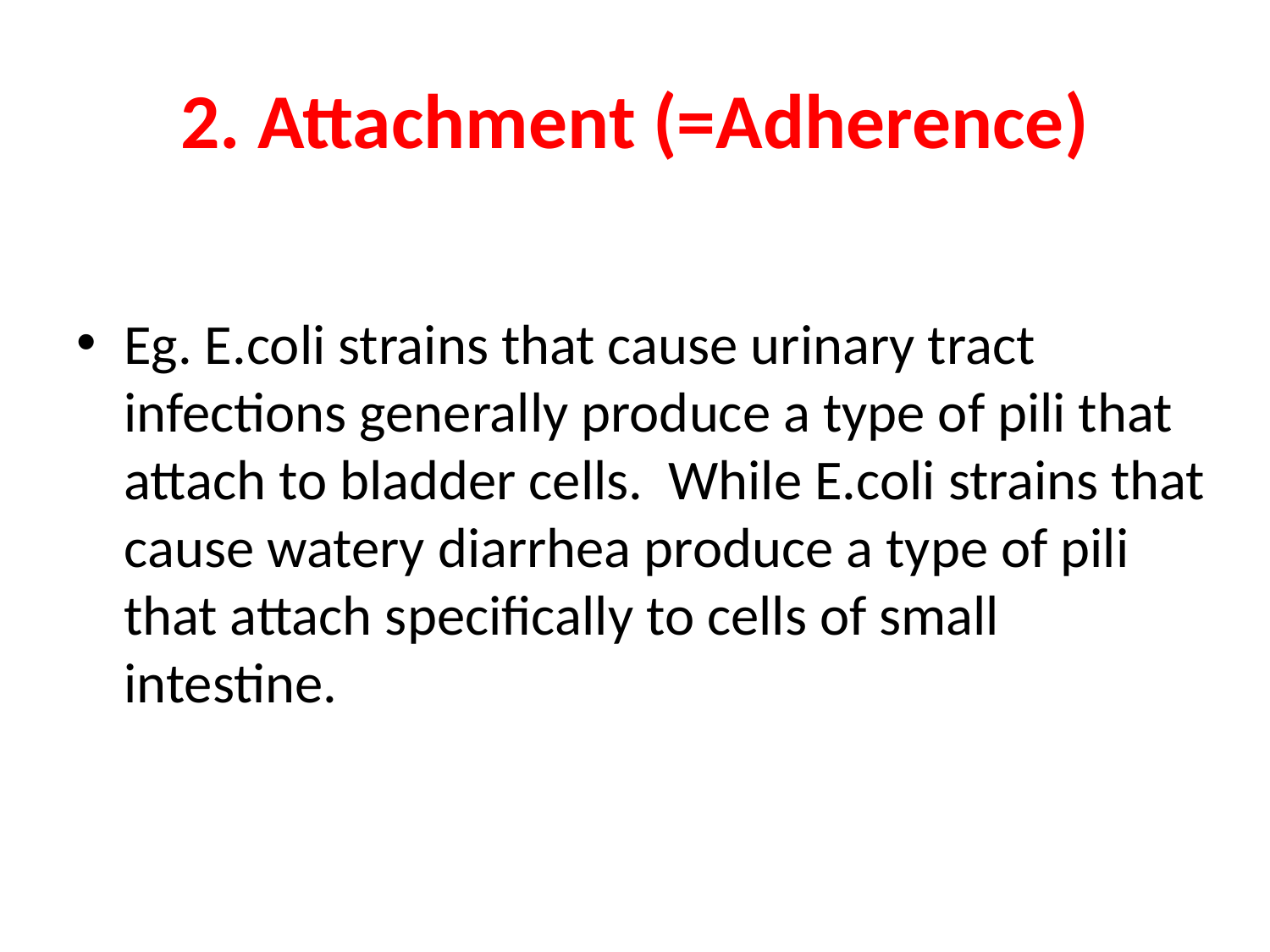

# 2. Attachment (=Adherence)

Eg. E.coli strains that cause urinary tract infections generally produce a type of pili that attach to bladder cells.  While E.coli strains that cause watery diarrhea produce a type of pili that attach specifically to cells of small intestine.